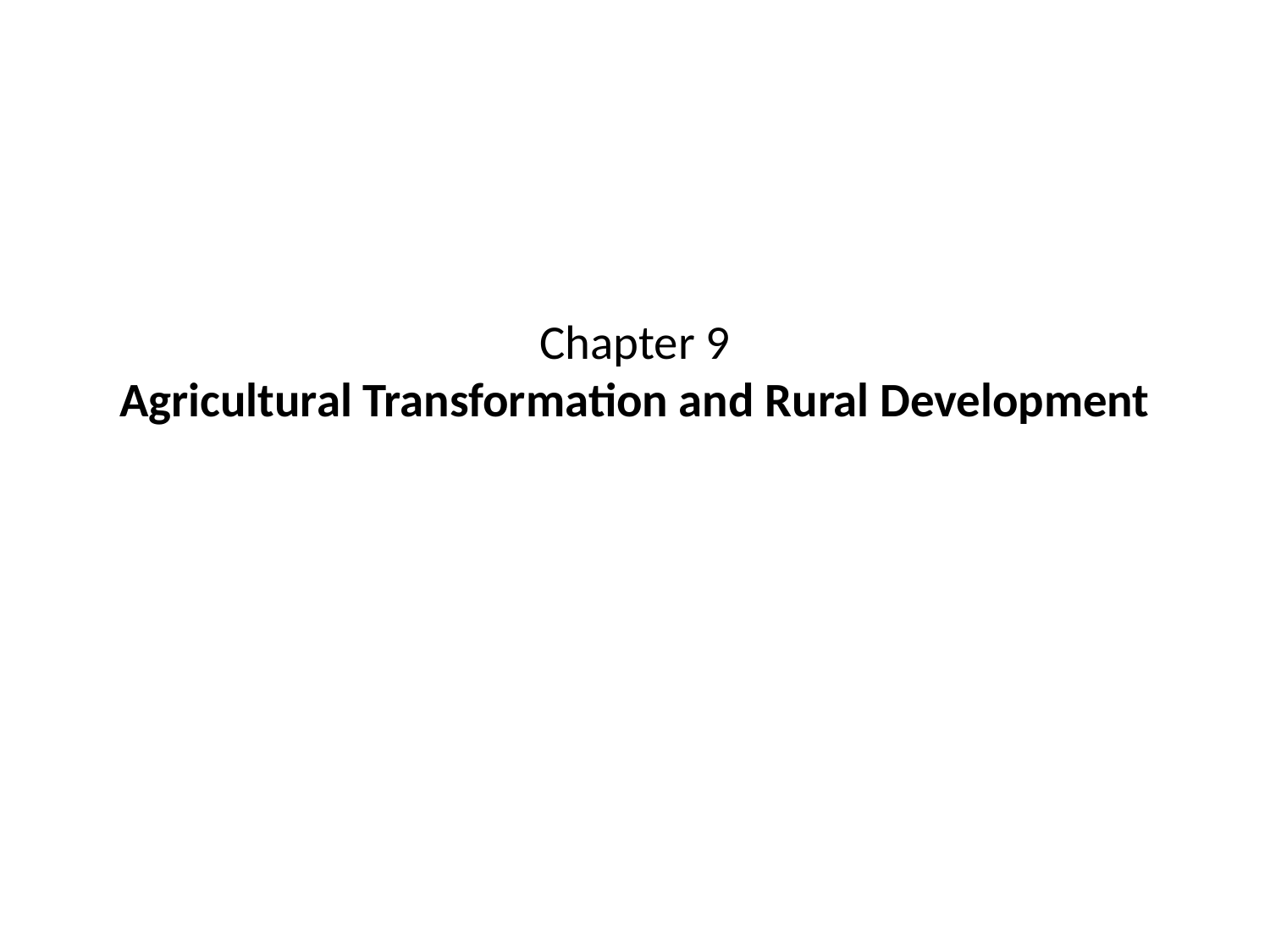

# Chapter 9 Agricultural Transformation and Rural Development